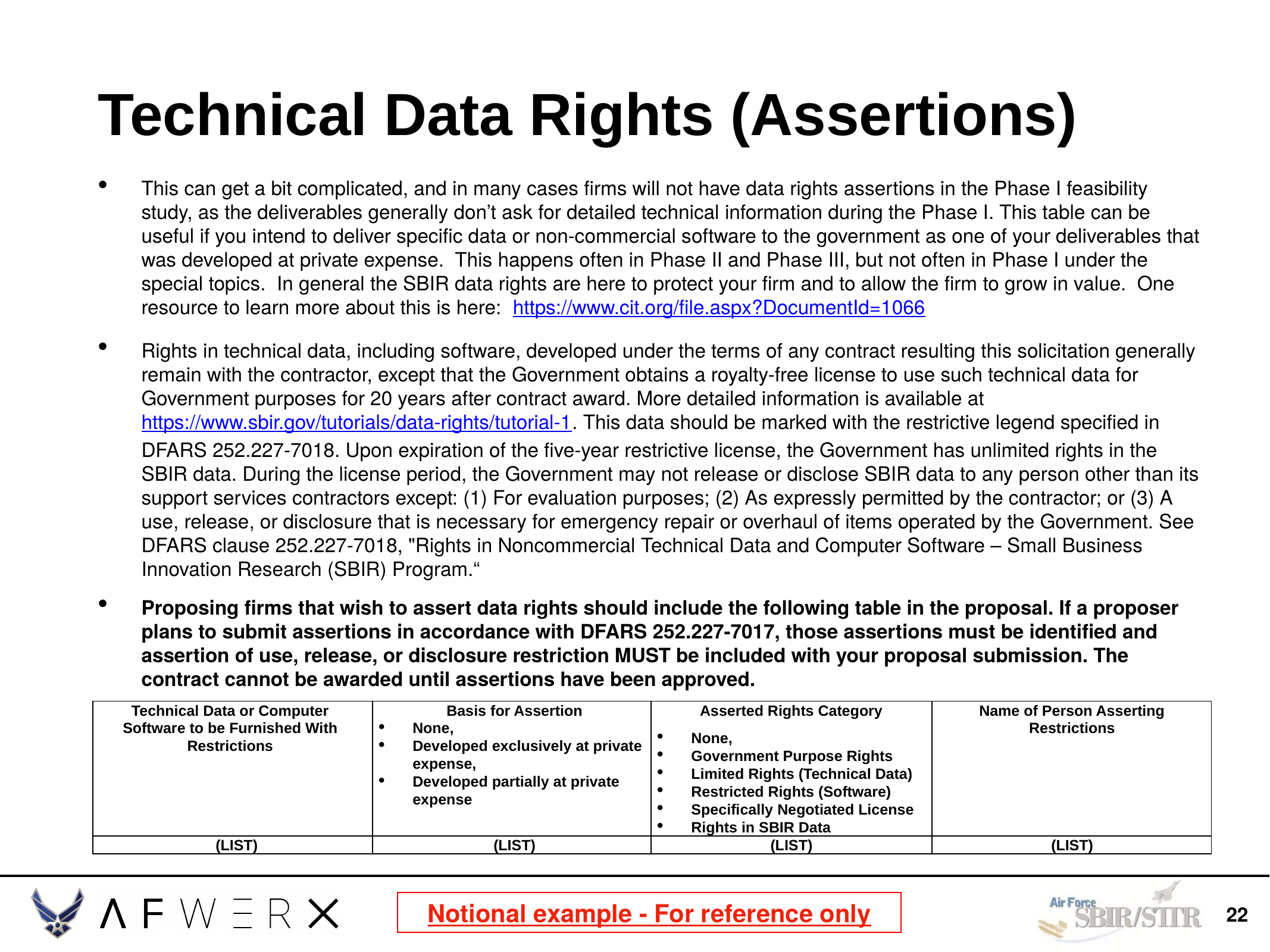

# Technical Data Rights (Assertions)
This can get a bit complicated, and in many cases firms will not have data rights assertions in the Phase I feasibility study, as the deliverables generally don’t ask for detailed technical information during the Phase I. This table can be useful if you intend to deliver specific data or non-commercial software to the government as one of your deliverables that was developed at private expense.  This happens often in Phase II and Phase III, but not often in Phase I under the special topics.  In general the SBIR data rights are here to protect your firm and to allow the firm to grow in value.  One resource to learn more about this is here:  https://www.cit.org/file.aspx?DocumentId=1066
Rights in technical data, including software, developed under the terms of any contract resulting this solicitation generally remain with the contractor, except that the Government obtains a royalty-free license to use such technical data for Government purposes for 20 years after contract award. More detailed information is available at https://www.sbir.gov/tutorials/data-rights/tutorial-1. This data should be marked with the restrictive legend specified in DFARS 252.227-7018. Upon expiration of the five-year restrictive license, the Government has unlimited rights in the SBIR data. During the license period, the Government may not release or disclose SBIR data to any person other than its support services contractors except: (1) For evaluation purposes; (2) As expressly permitted by the contractor; or (3) A use, release, or disclosure that is necessary for emergency repair or overhaul of items operated by the Government. See DFARS clause 252.227-7018, "Rights in Noncommercial Technical Data and Computer Software – Small Business Innovation Research (SBIR) Program.“
Proposing firms that wish to assert data rights should include the following table in the proposal. If a proposer plans to submit assertions in accordance with DFARS 252.227-7017, those assertions must be identified and assertion of use, release, or disclosure restriction MUST be included with your proposal submission. The contract cannot be awarded until assertions have been approved.
| Technical Data or Computer Software to be Furnished With Restrictions | Basis for Assertion None, Developed exclusively at private expense, Developed partially at private expense | Asserted Rights Category None, Government Purpose Rights Limited Rights (Technical Data) Restricted Rights (Software) Specifically Negotiated License Rights in SBIR Data | Name of Person Asserting Restrictions |
| --- | --- | --- | --- |
| (LIST) | (LIST) | (LIST) | (LIST) |